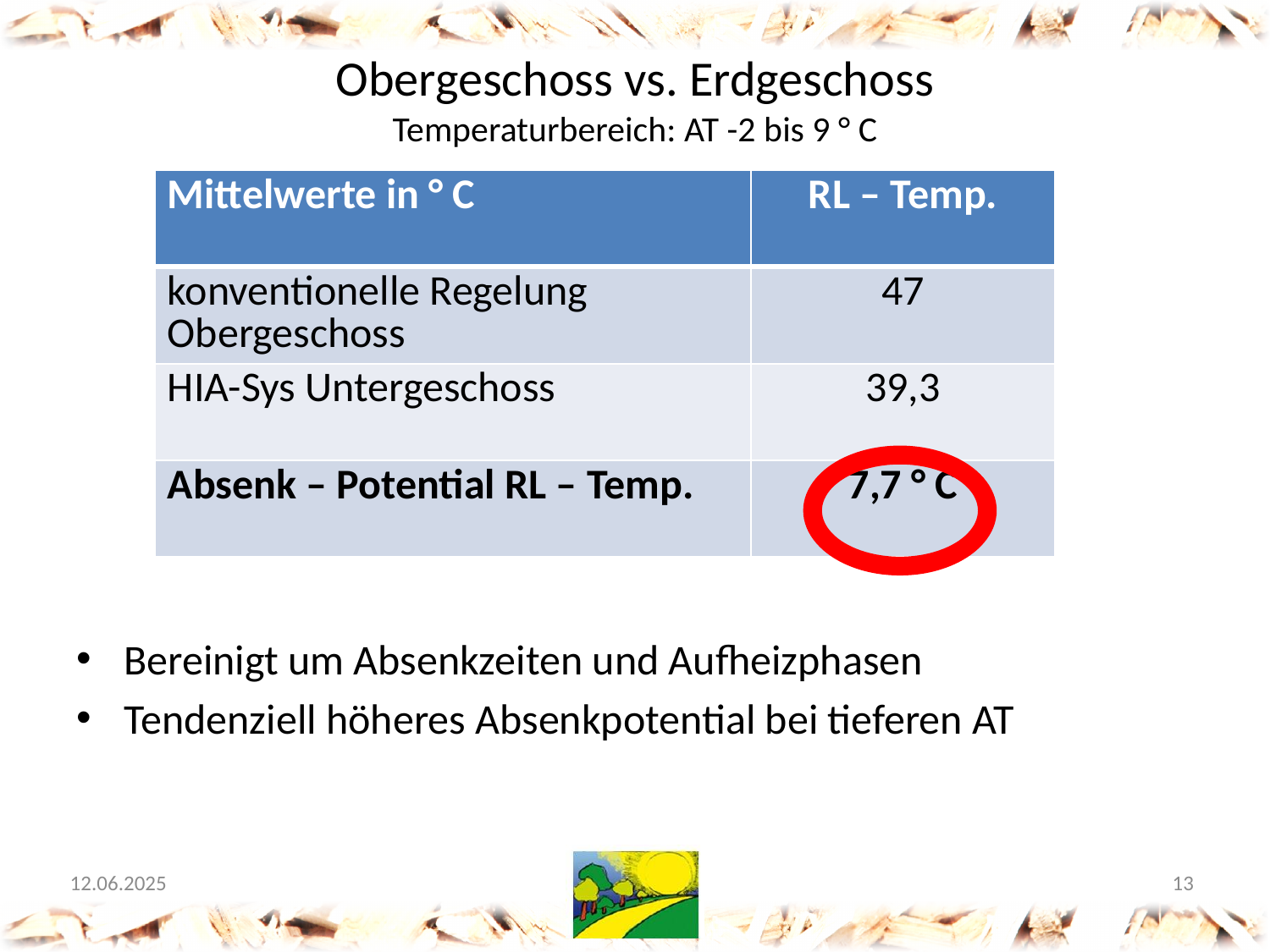

# Obergeschoss vs. Erdgeschoss Temperaturbereich: AT -2 bis 9 ° C
| Mittelwerte in ° C | RL – Temp. |
| --- | --- |
| konventionelle Regelung Obergeschoss | 47 |
| HIA-Sys Untergeschoss | 39,3 |
| Absenk – Potential RL – Temp. | 7,7 ° C |

Bereinigt um Absenkzeiten und Aufheizphasen
Tendenziell höheres Absenkpotential bei tieferen AT
12.06.2025
13